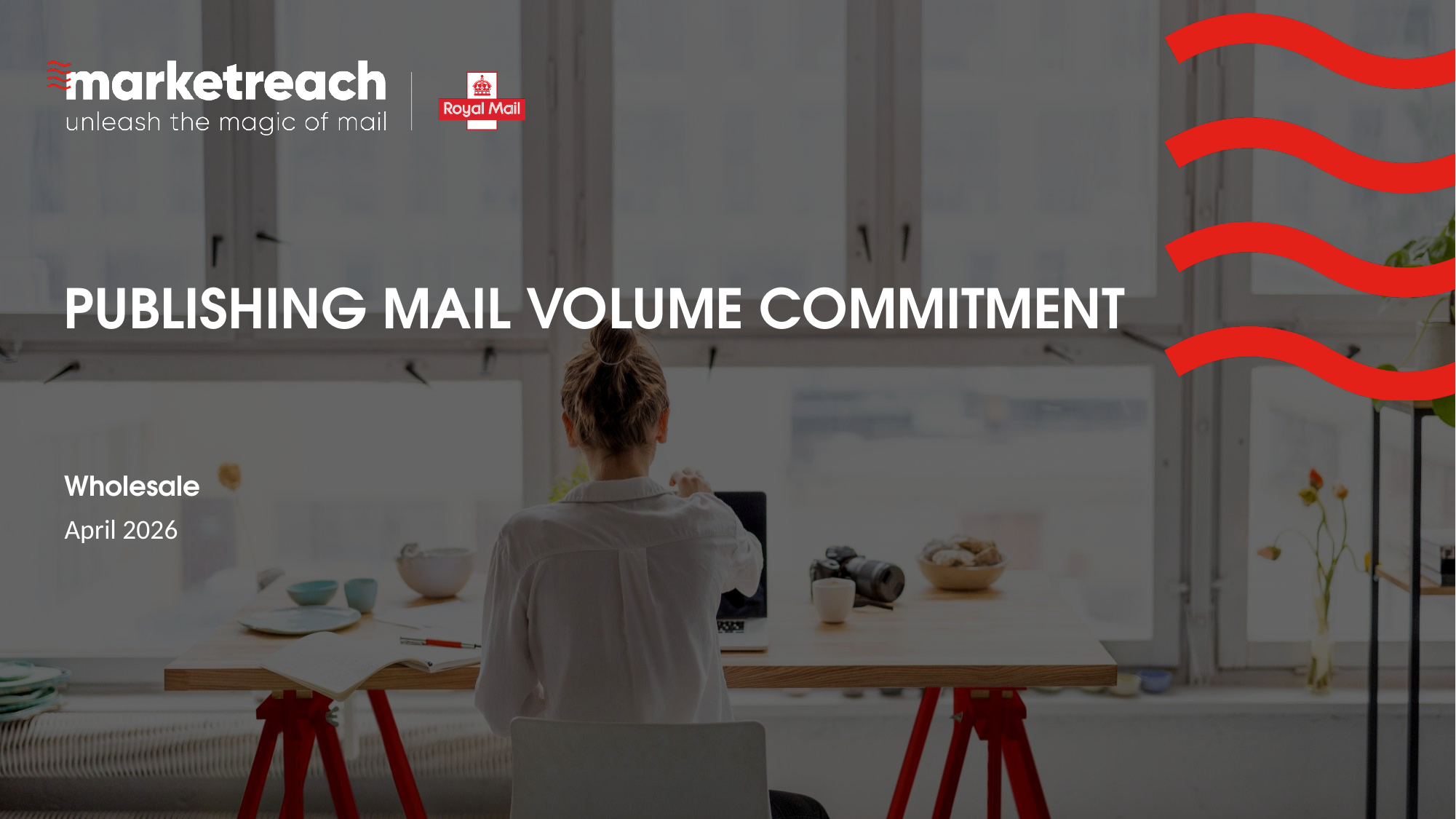

# Publishing mail Volume commitment
Wholesale
April 2026